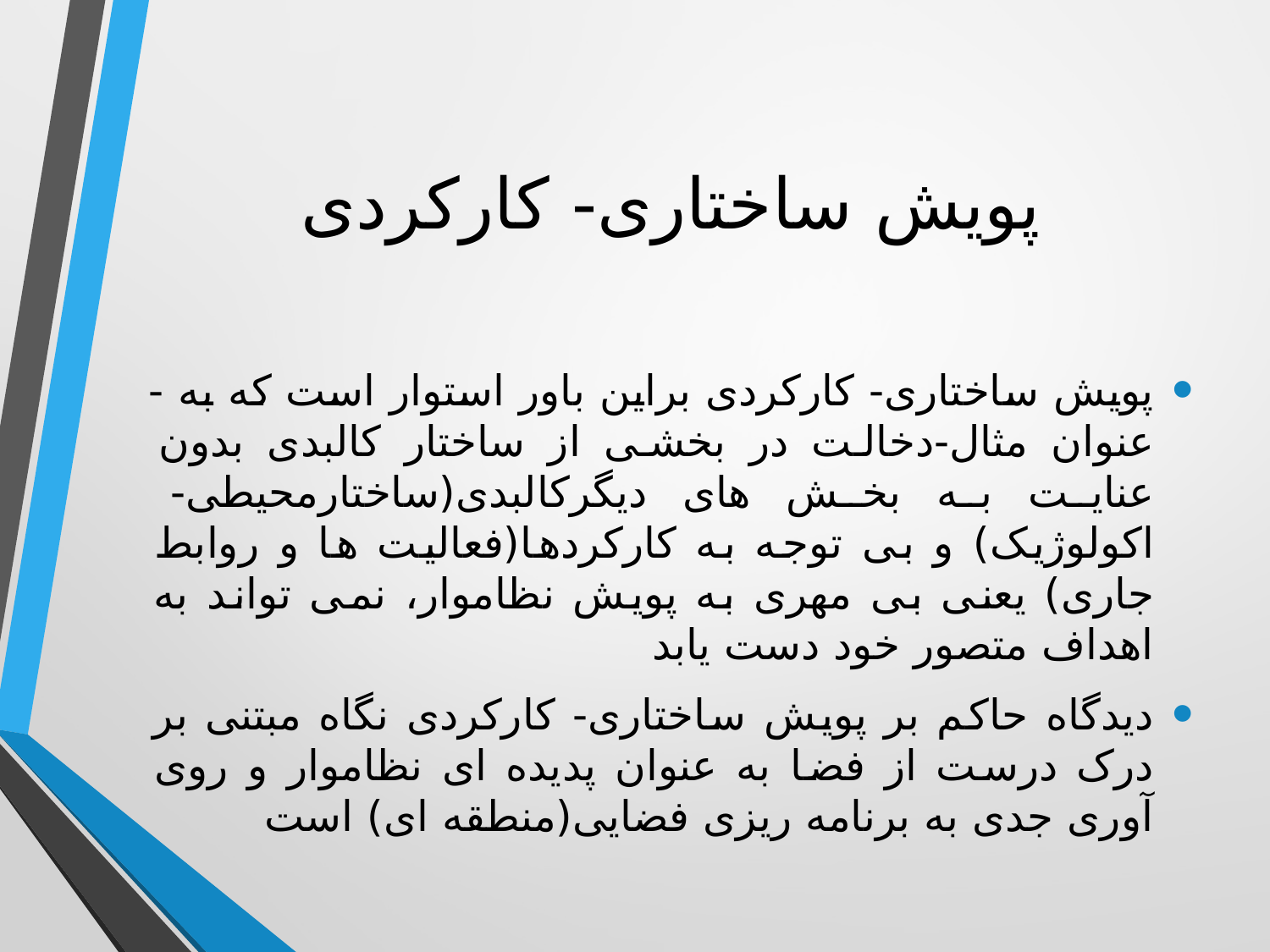

# پویش ساختاری- کارکردی
پویش ساختاری- کارکردی براین باور استوار است که به -عنوان مثال-دخالت در بخشی از ساختار کالبدی بدون عنایت به بخش های دیگرکالبدی(ساختارمحیطی- اکولوژیک) و بی توجه به کارکردها(فعالیت ها و روابط جاری) یعنی بی مهری به پویش نظاموار، نمی تواند به اهداف متصور خود دست یابد
دیدگاه حاکم بر پویش ساختاری- کارکردی نگاه مبتنی بر درک درست از فضا به عنوان پدیده ای نظاموار و روی آوری جدی به برنامه ریزی فضایی(منطقه ای) است